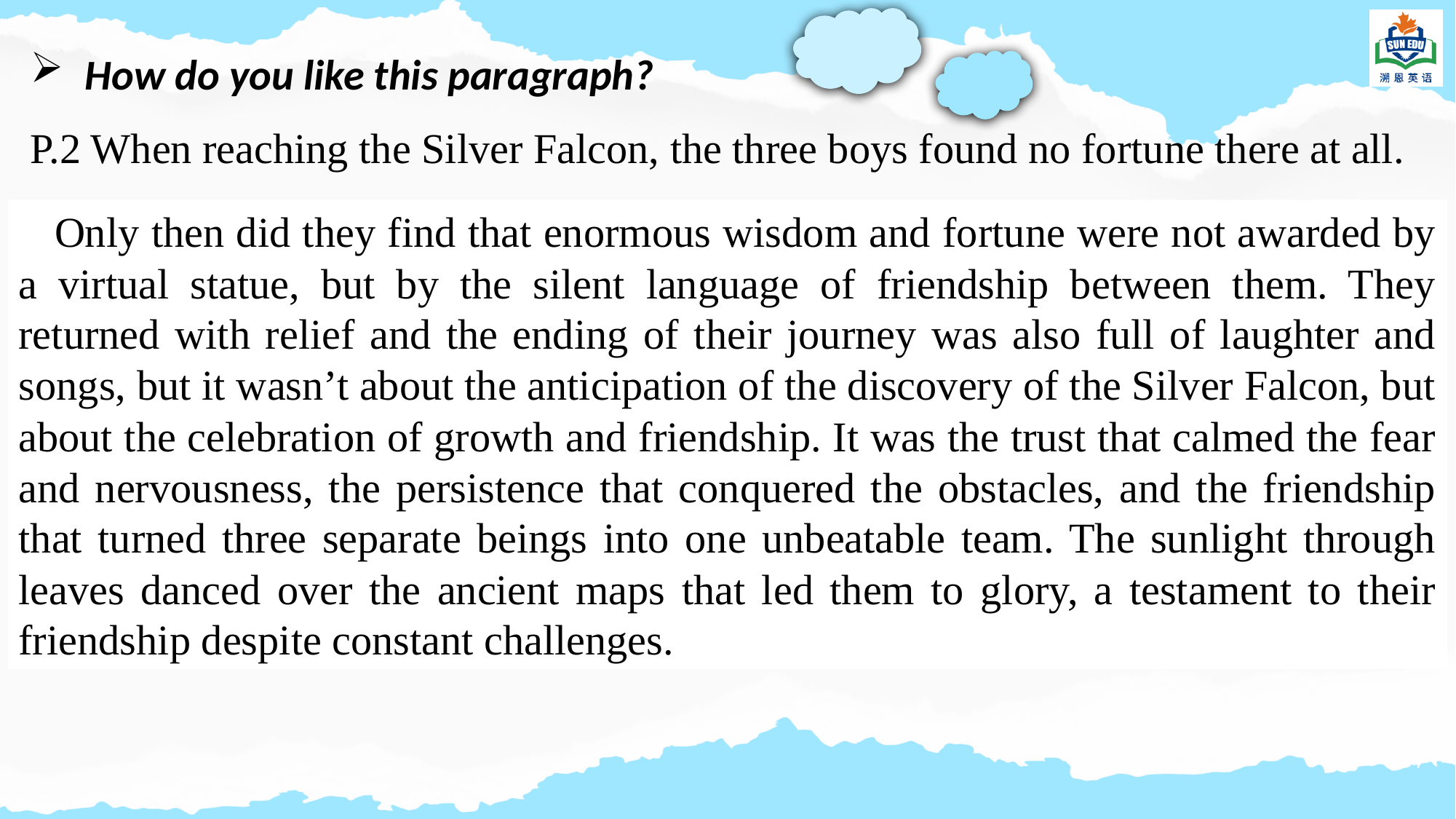

How do you like this paragraph?

P.2 When reaching the Silver Falcon, the three boys found no fortune there at all.
   Only then did they find that enormous wisdom and fortune were not awarded by a virtual statue, but by the silent language of friendship between them. They returned with relief and the ending of their journey was also full of laughter and songs, but it wasn’t about the anticipation of the discovery of the Silver Falcon, but about the celebration of growth and friendship. It was the trust that calmed the fear and nervousness, the persistence that conquered the obstacles, and the friendship that turned three separate beings into one unbeatable team. The sunlight through leaves danced over the ancient maps that led them to glory, a testament to their friendship despite constant challenges.